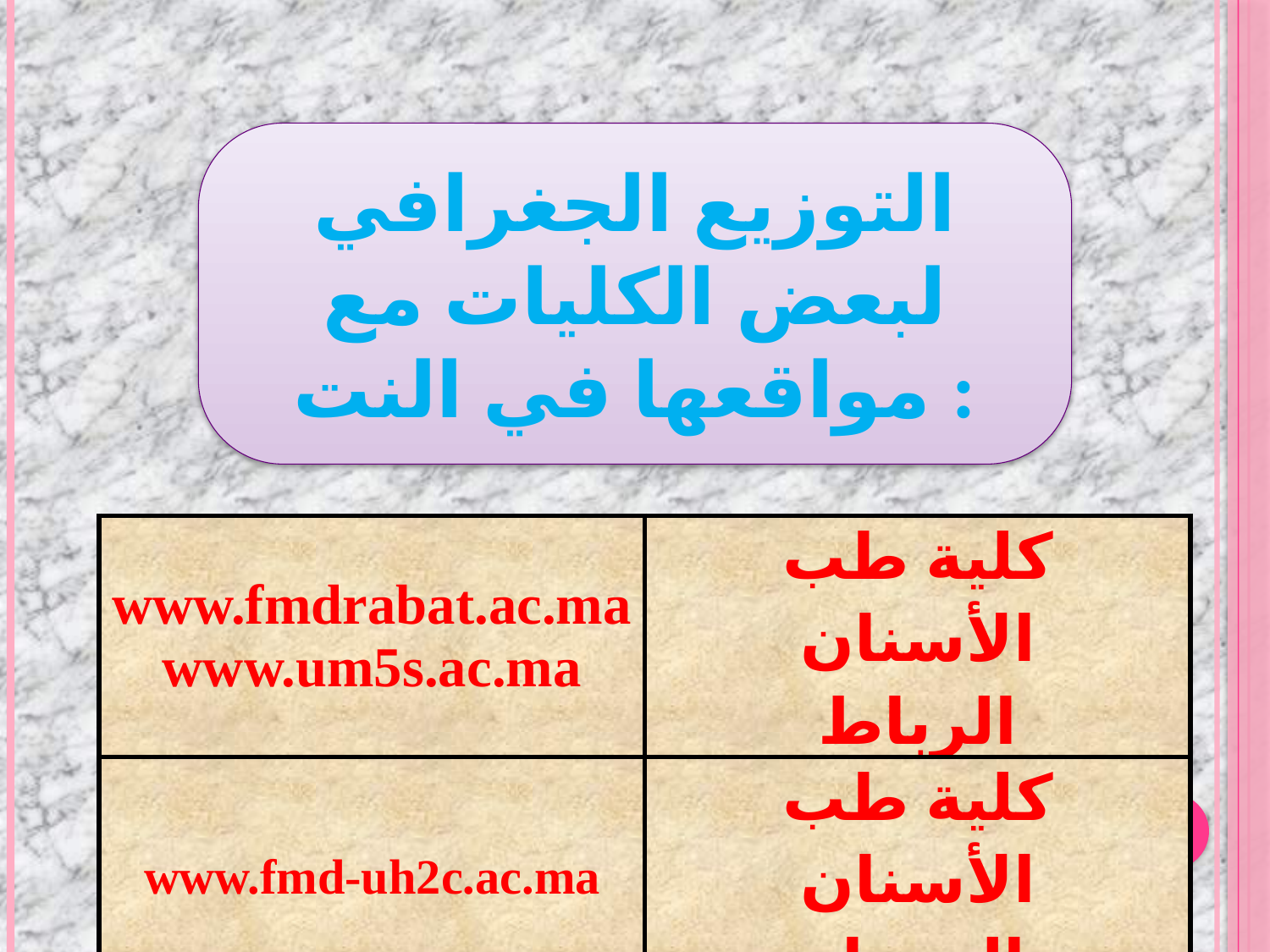

التوزيع الجغرافي لبعض الكليات مع مواقعها في النت :
| www.fmdrabat.ac.ma www.um5s.ac.ma | كلیة طب الأسنان الرباط |
| --- | --- |
| www.fmd-uh2c.ac.ma | كلیة طب الأسنان البیضاء |